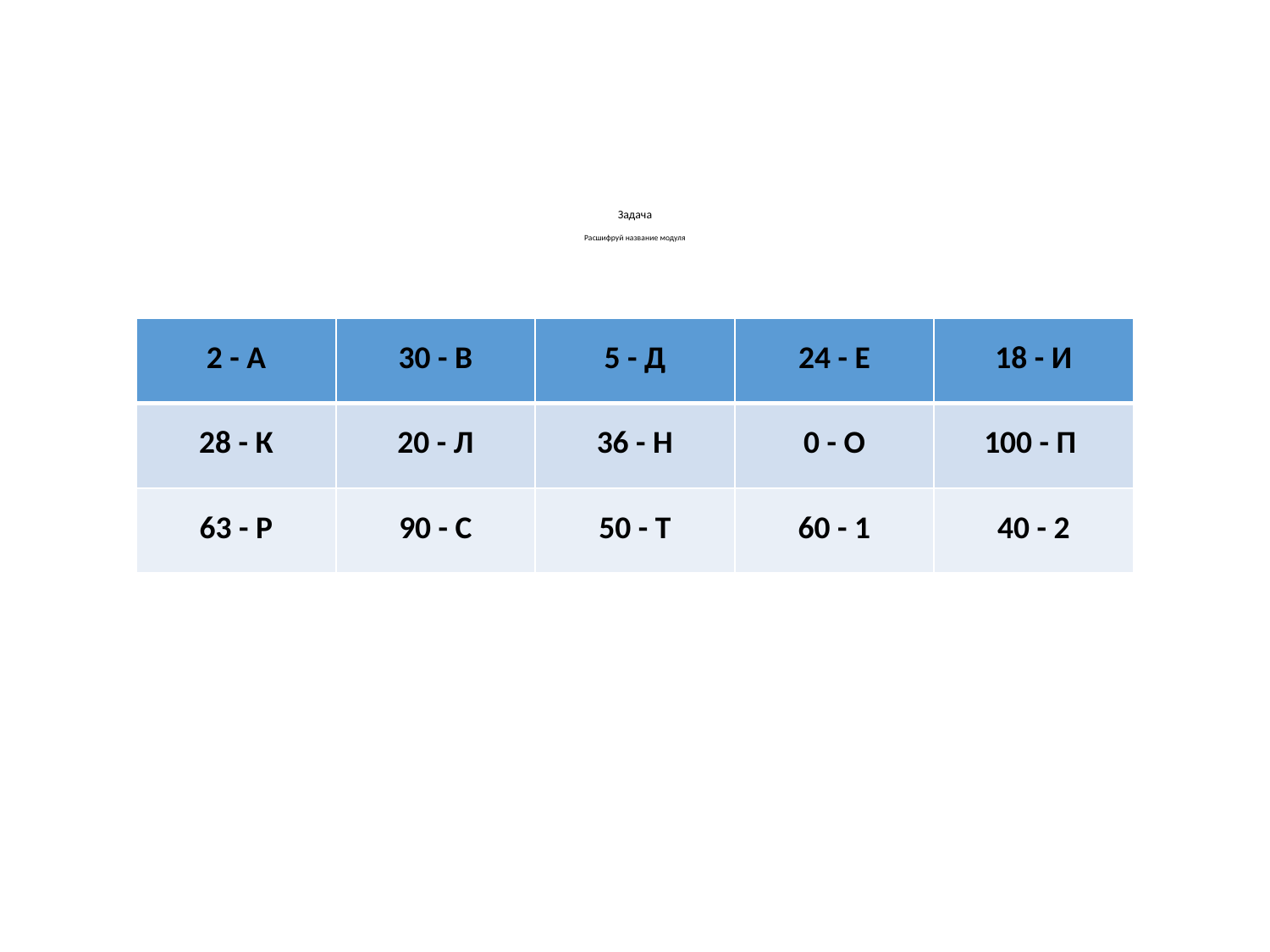

# Задача Расшифруй название модуля
| 2 - А | 30 - В | 5 - Д | 24 - Е | 18 - И |
| --- | --- | --- | --- | --- |
| 28 - К | 20 - Л | 36 - Н | 0 - О | 100 - П |
| 63 - Р | 90 - С | 50 - Т | 60 - 1 | 40 - 2 |